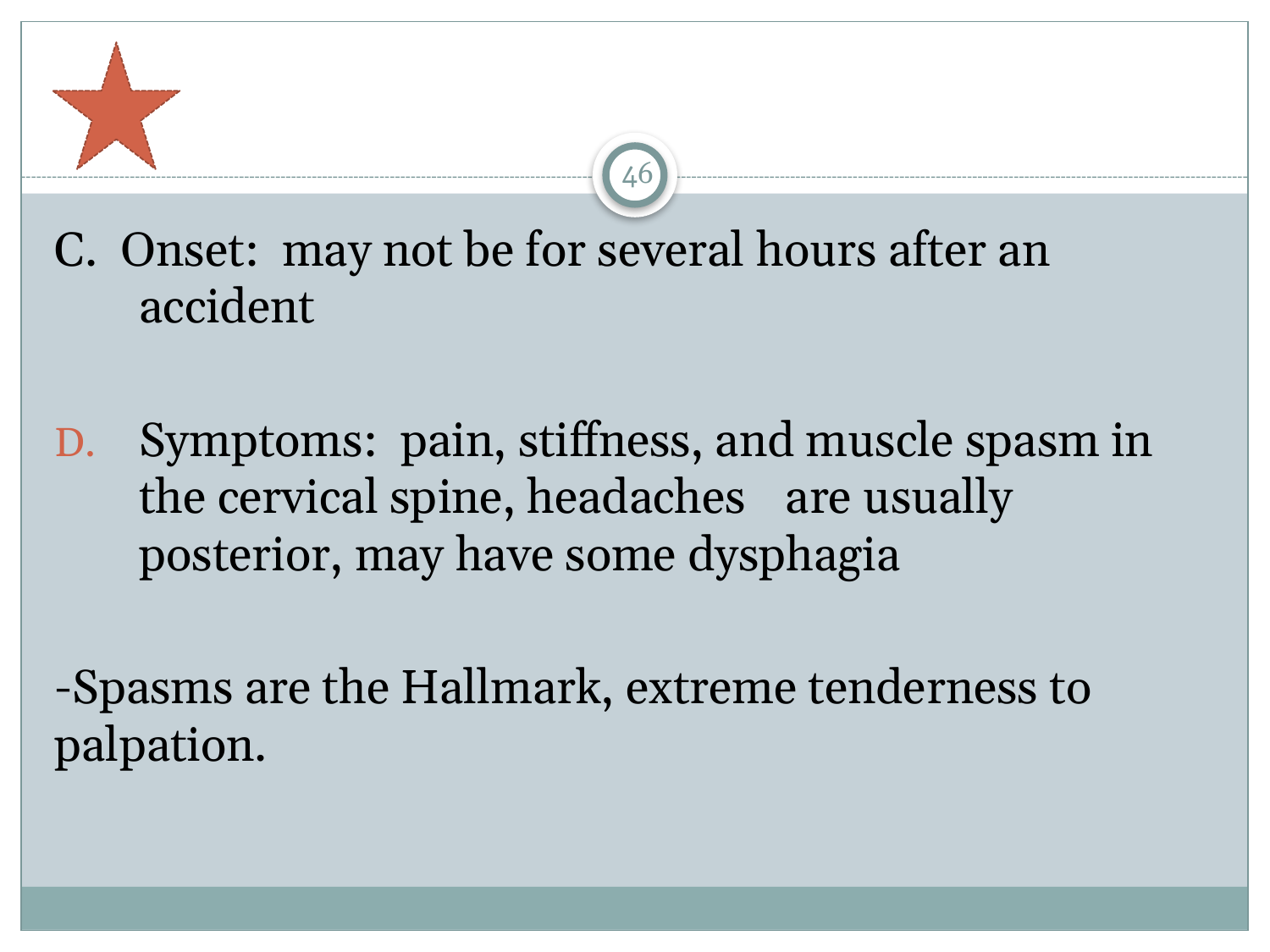

#

46
C.  Onset:  may not be for several hours after an accident

Symptoms:  pain, stiffness, and muscle spasm in the cervical spine, headaches 	 are usually posterior, may have some dysphagia

-Spasms are the Hallmark, extreme tenderness to palpation.